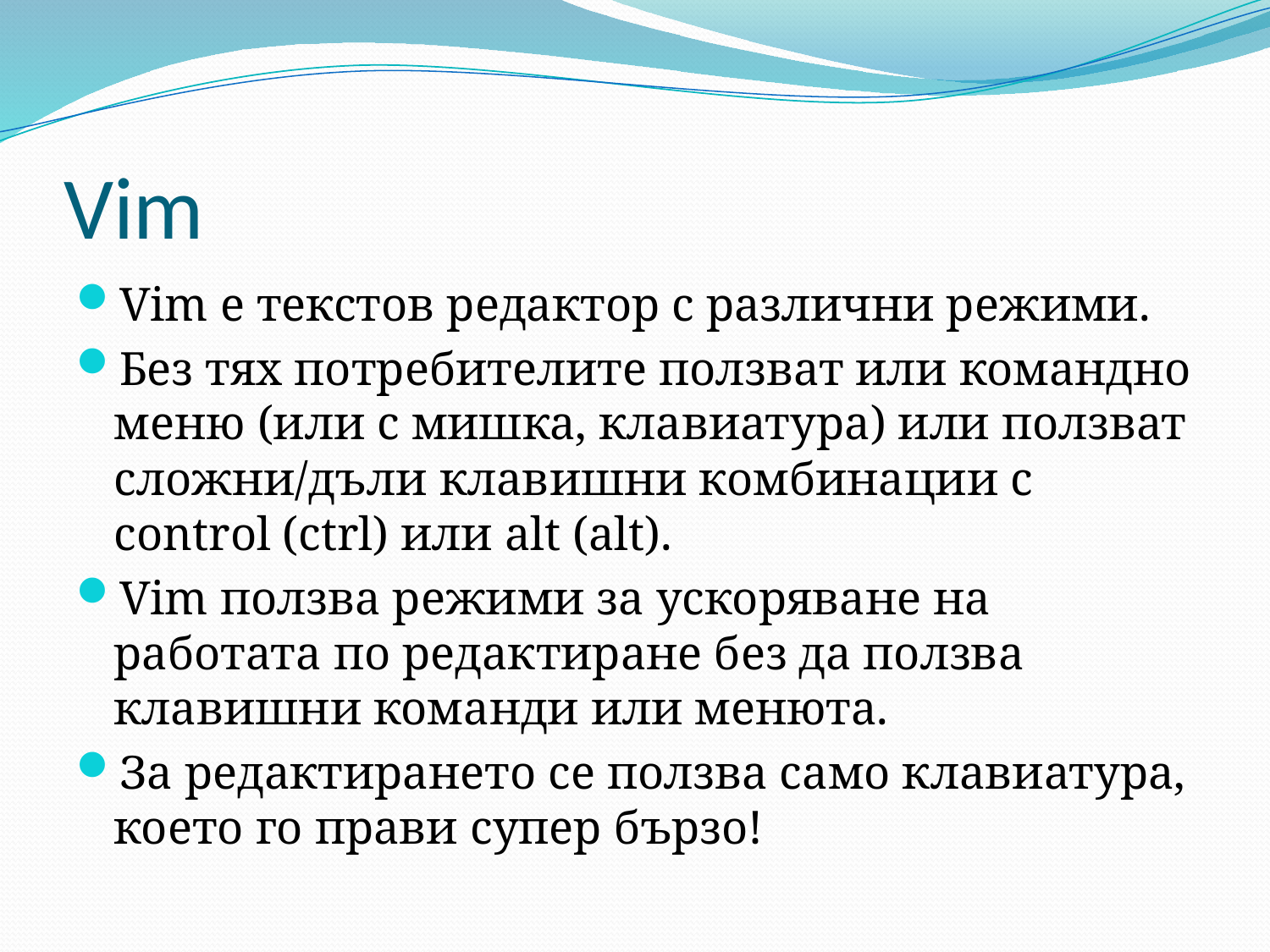

# Vim
Vim е текстов редактор с различни режими.
Без тях потребителите ползват или командно меню (или с мишка, клавиатура) или ползват сложни/дъли клавишни комбинации с control (ctrl) или alt (alt).
Vim ползва режими за ускоряване на работата по редактиране без да ползва клавишни команди или менюта.
За редактирането се ползва само клавиатура, което го прави супер бързо!